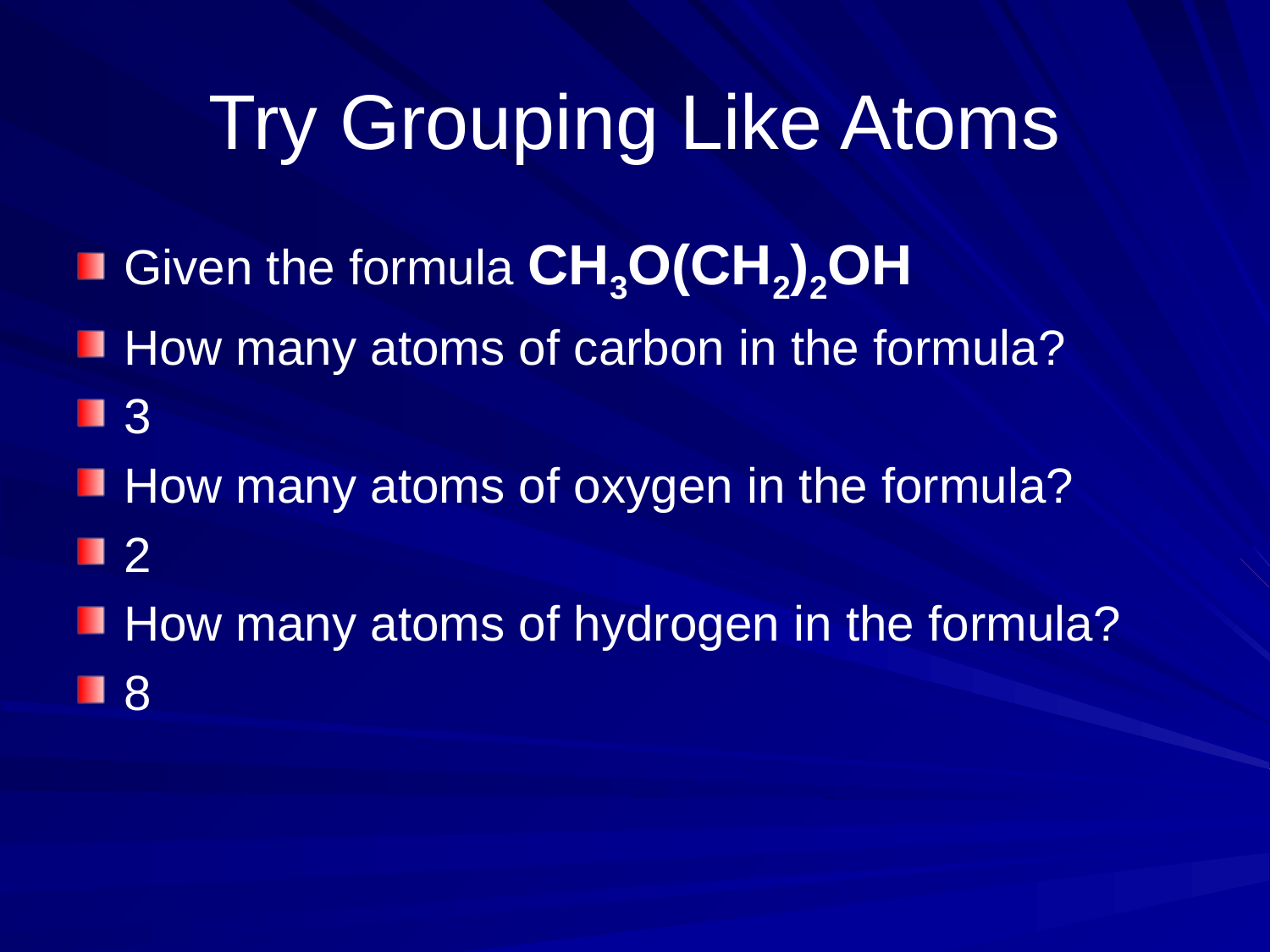

# Try Grouping Like Atoms
Given the formula CH3O(CH2)2OH
How many atoms of carbon in the formula?
3
How many atoms of oxygen in the formula?
2
How many atoms of hydrogen in the formula?
8